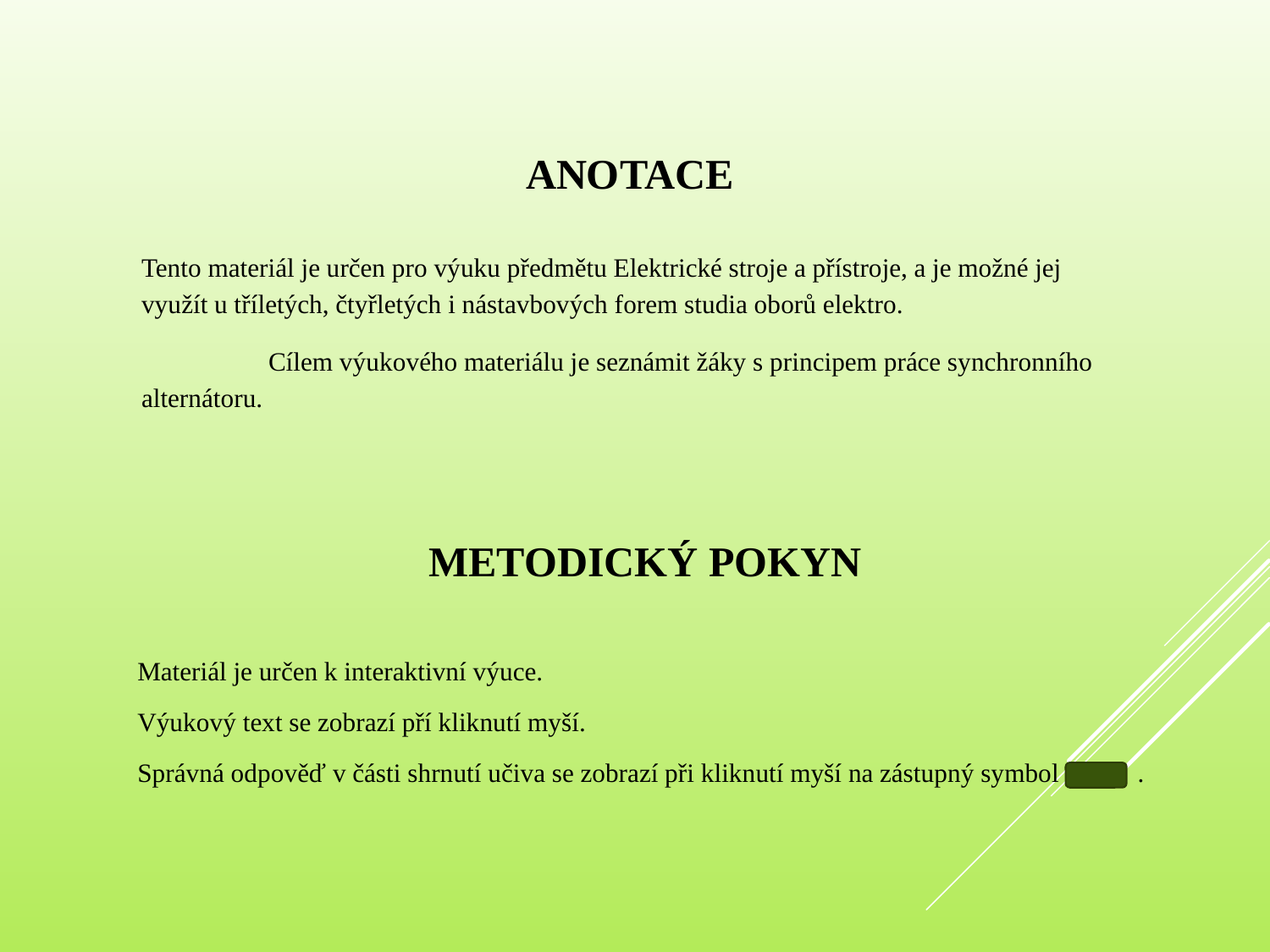

ANOTACE
Tento materiál je určen pro výuku předmětu Elektrické stroje a přístroje, a je možné jej využít u tříletých, čtyřletých i nástavbových forem studia oborů elektro.
	Cílem výukového materiálu je seznámit žáky s principem práce synchronního alternátoru.
METODICKÝ POKYN

Materiál je určen k interaktivní výuce.
Výukový text se zobrazí pří kliknutí myší.
Správná odpověď v části shrnutí učiva se zobrazí při kliknutí myší na zástupný symbol            .